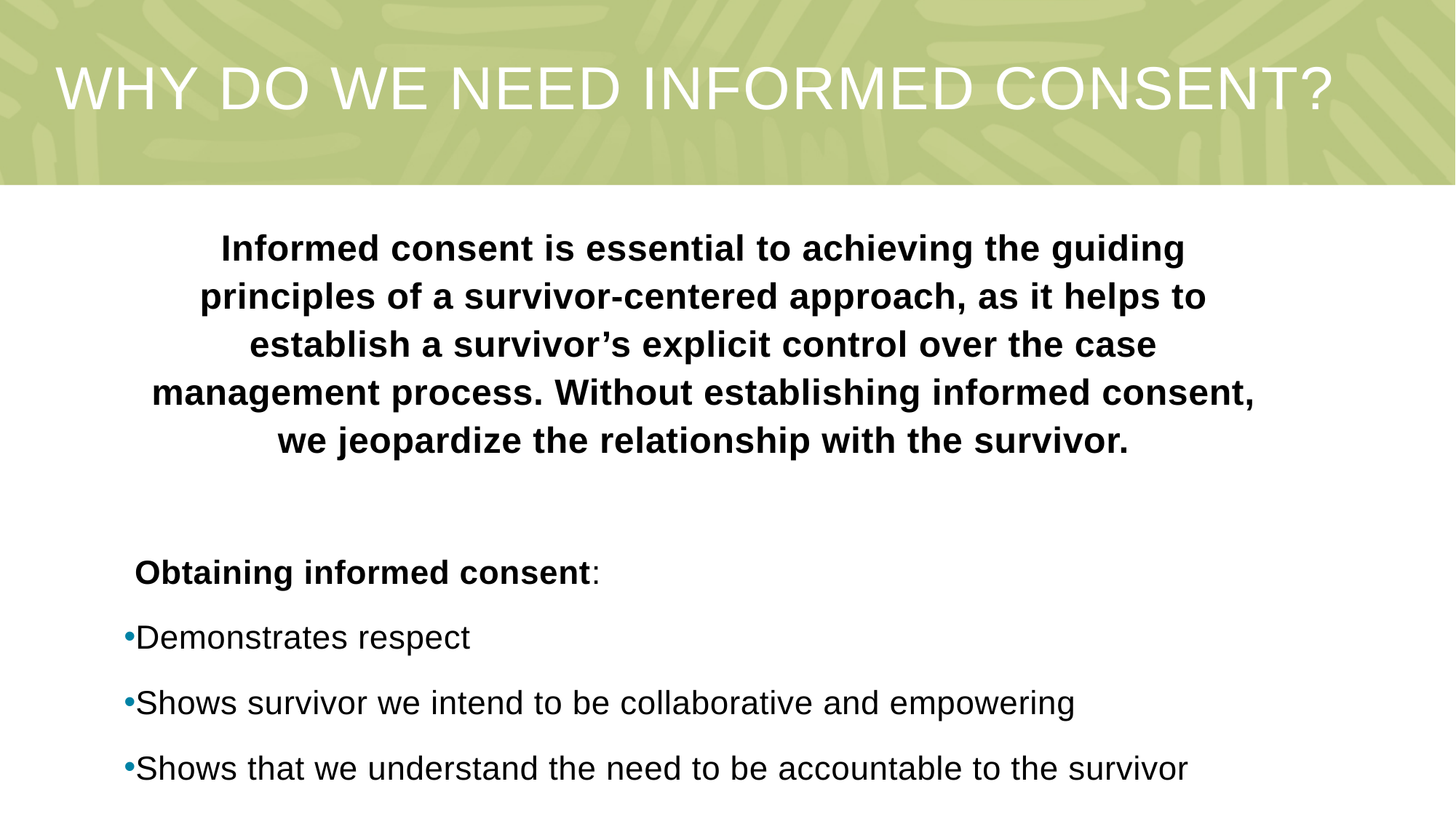

# Why do we need informed consent?
Informed consent is essential to achieving the guiding principles of a survivor-centered approach, as it helps to establish a survivor’s explicit control over the case management process. Without establishing informed consent, we jeopardize the relationship with the survivor.

Obtaining informed consent:
Demonstrates respect
Shows survivor we intend to be collaborative and empowering
Shows that we understand the need to be accountable to the survivor